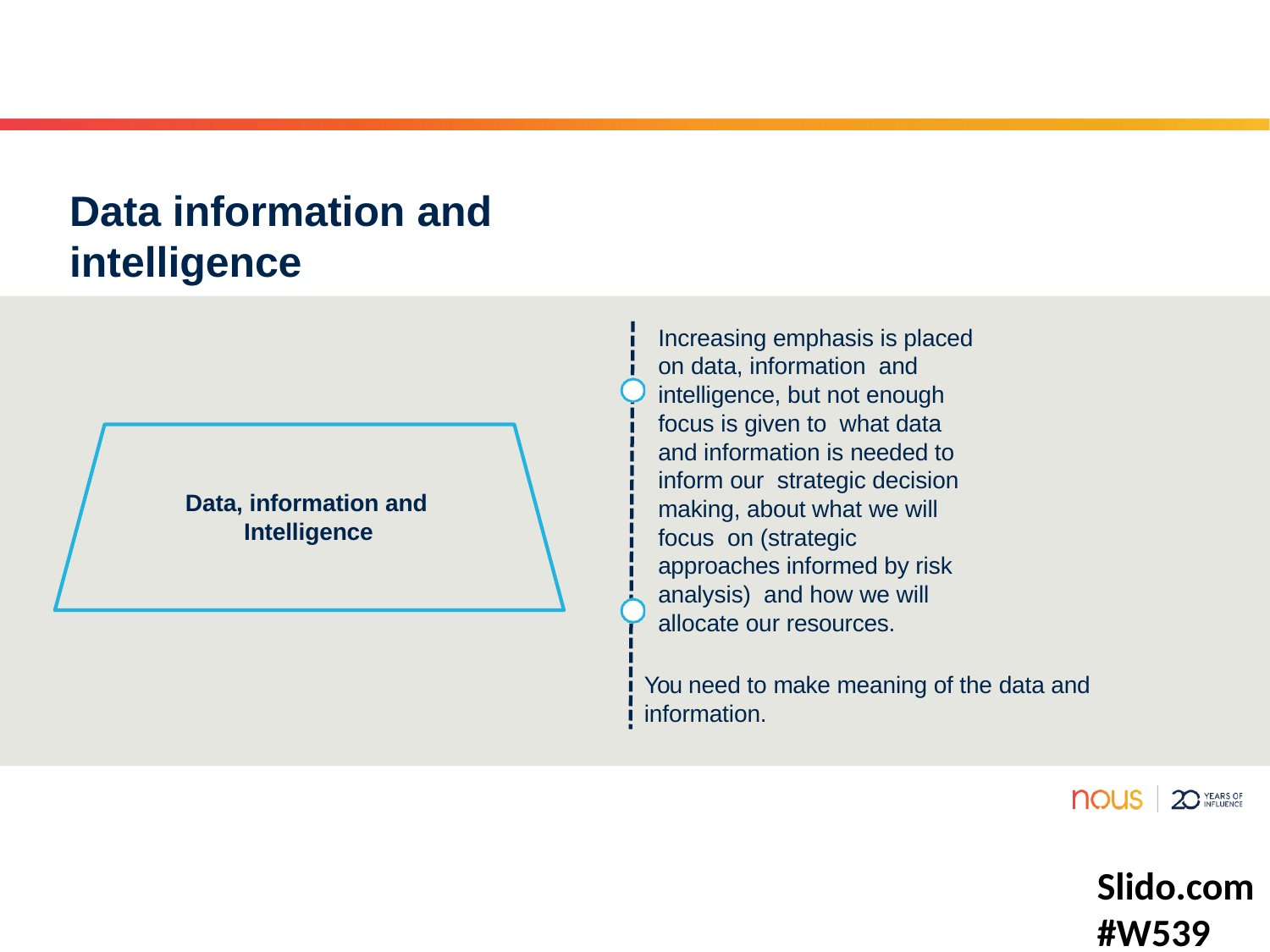

# Data information and intelligence

Increasing emphasis is placed on data, information  and intelligence, but not enough focus is given to  what data and information is needed to inform our  strategic decision making, about what we will focus  on (strategic approaches informed by risk analysis)  and how we will allocate our resources.

Data, information and  Intelligence

You need to make meaning of the data and  information.

Slido.com #W539